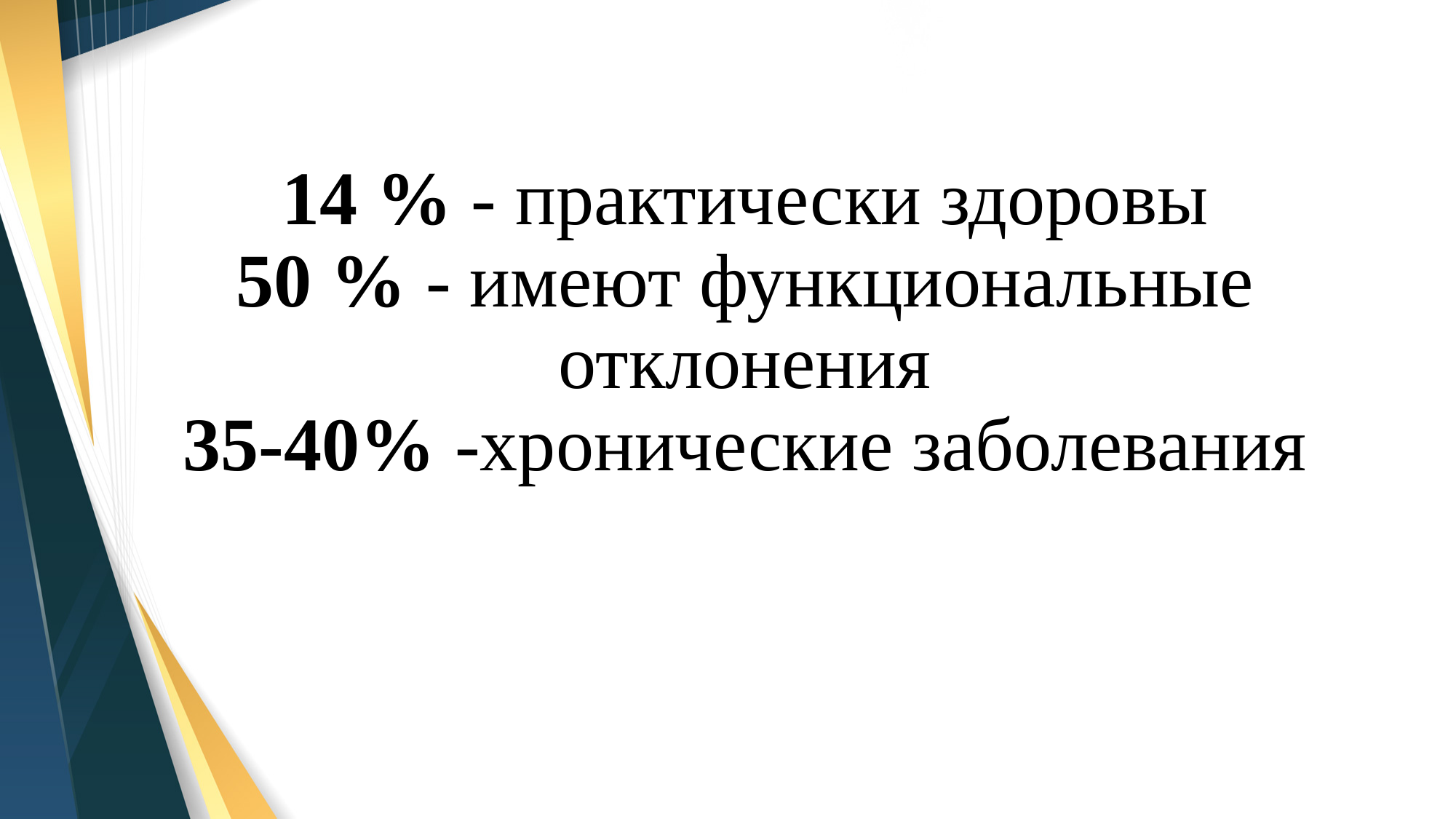

# 14 % - практически здоровы 50 % - имеют функциональные отклонения 35-40% -хронические заболевания